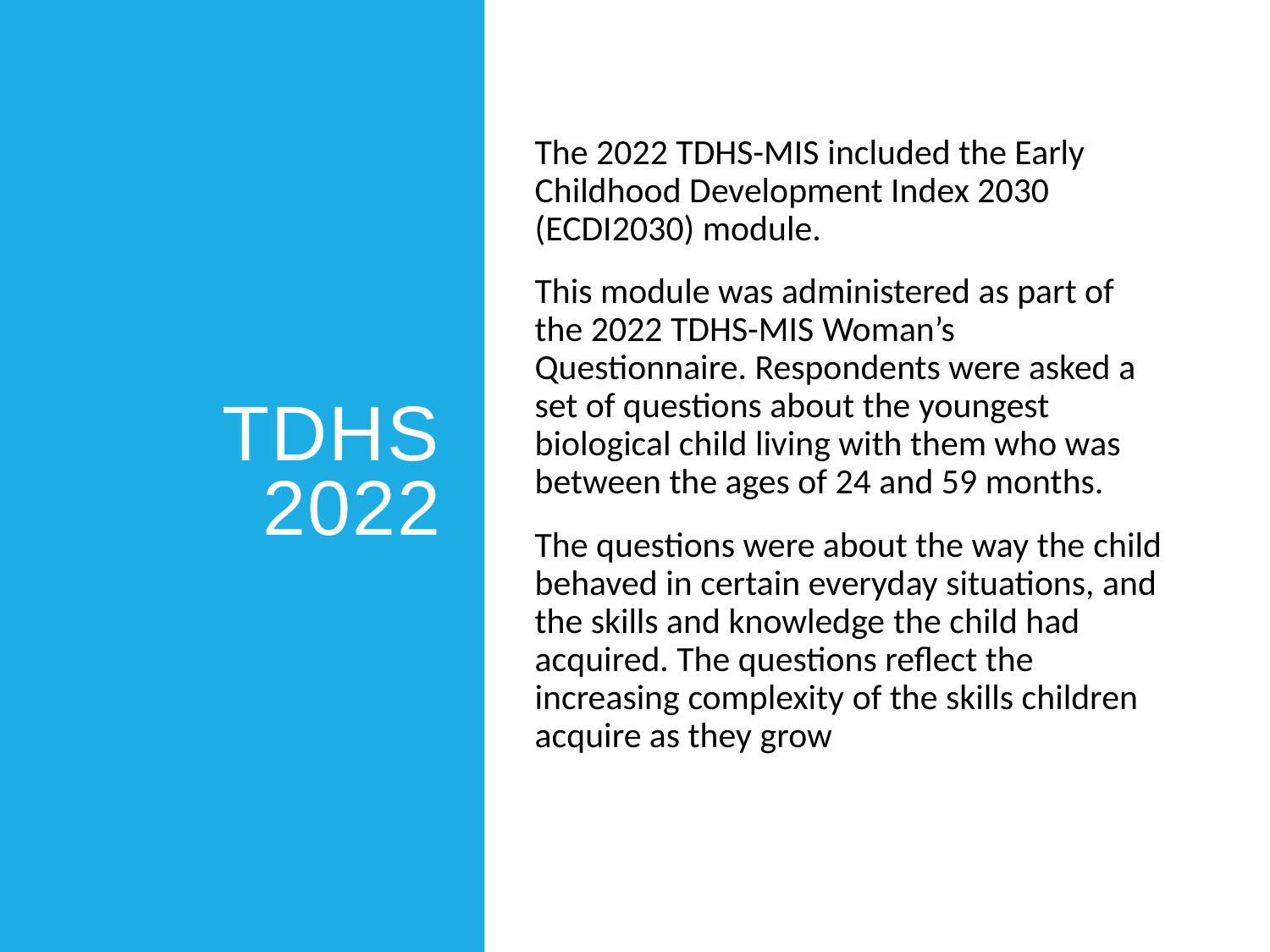

# TDHS 2022
The 2022 TDHS-MIS included the Early Childhood Development Index 2030 (ECDI2030) module.
This module was administered as part of the 2022 TDHS-MIS Woman’s Questionnaire. Respondents were asked a set of questions about the youngest biological child living with them who was between the ages of 24 and 59 months.
The questions were about the way the child behaved in certain everyday situations, and the skills and knowledge the child had acquired. The questions reflect the increasing complexity of the skills children acquire as they grow